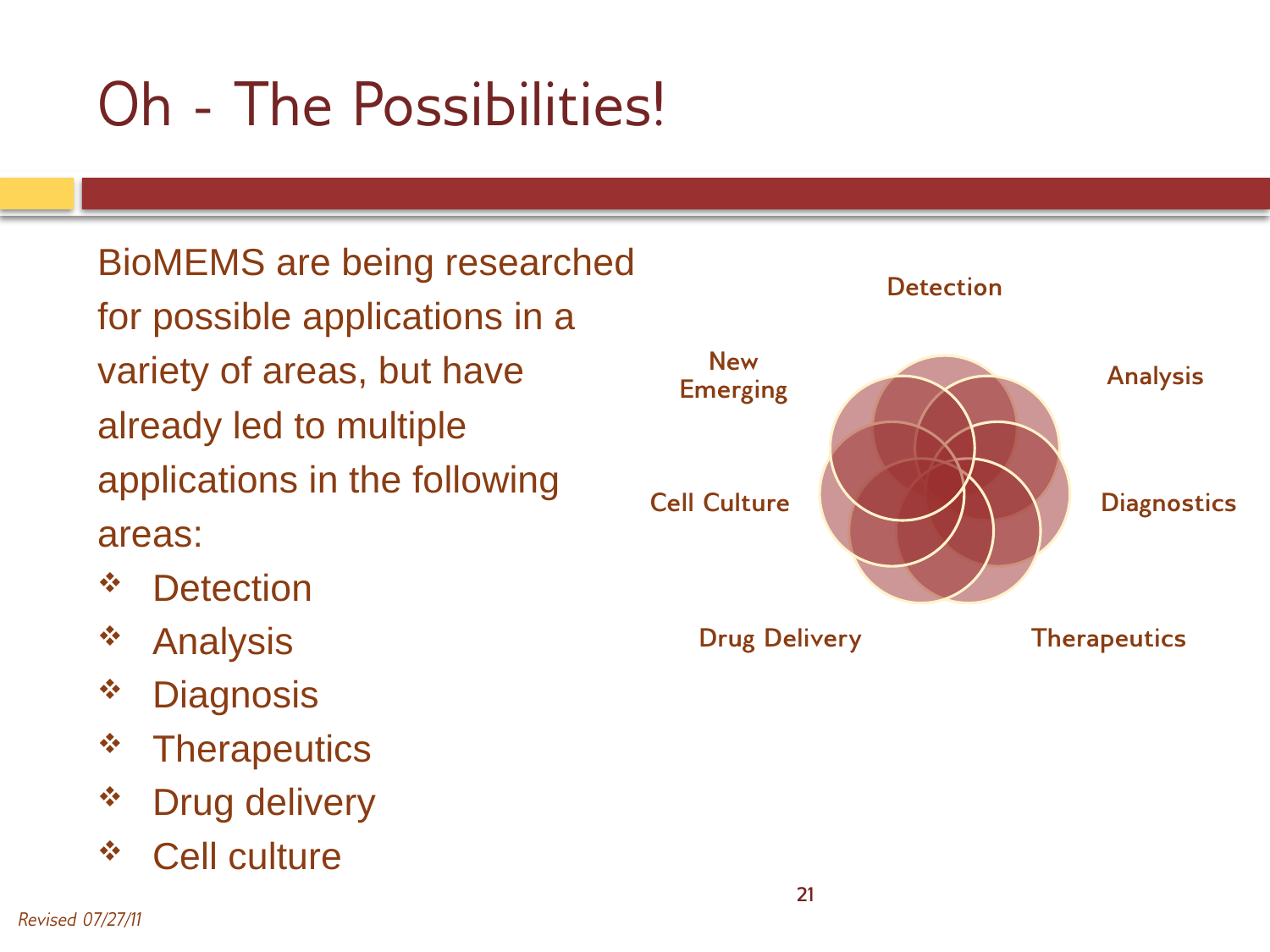

# Oh - The Possibilities!
BioMEMS are being researched for possible applications in a variety of areas, but have already led to multiple applications in the following areas:
Detection
Analysis
Diagnosis
Therapeutics
Drug delivery
Cell culture

Detection
Analysis
Diagnostics
Therapeutics
Drug Delivery
Cell Culture
New Emerging